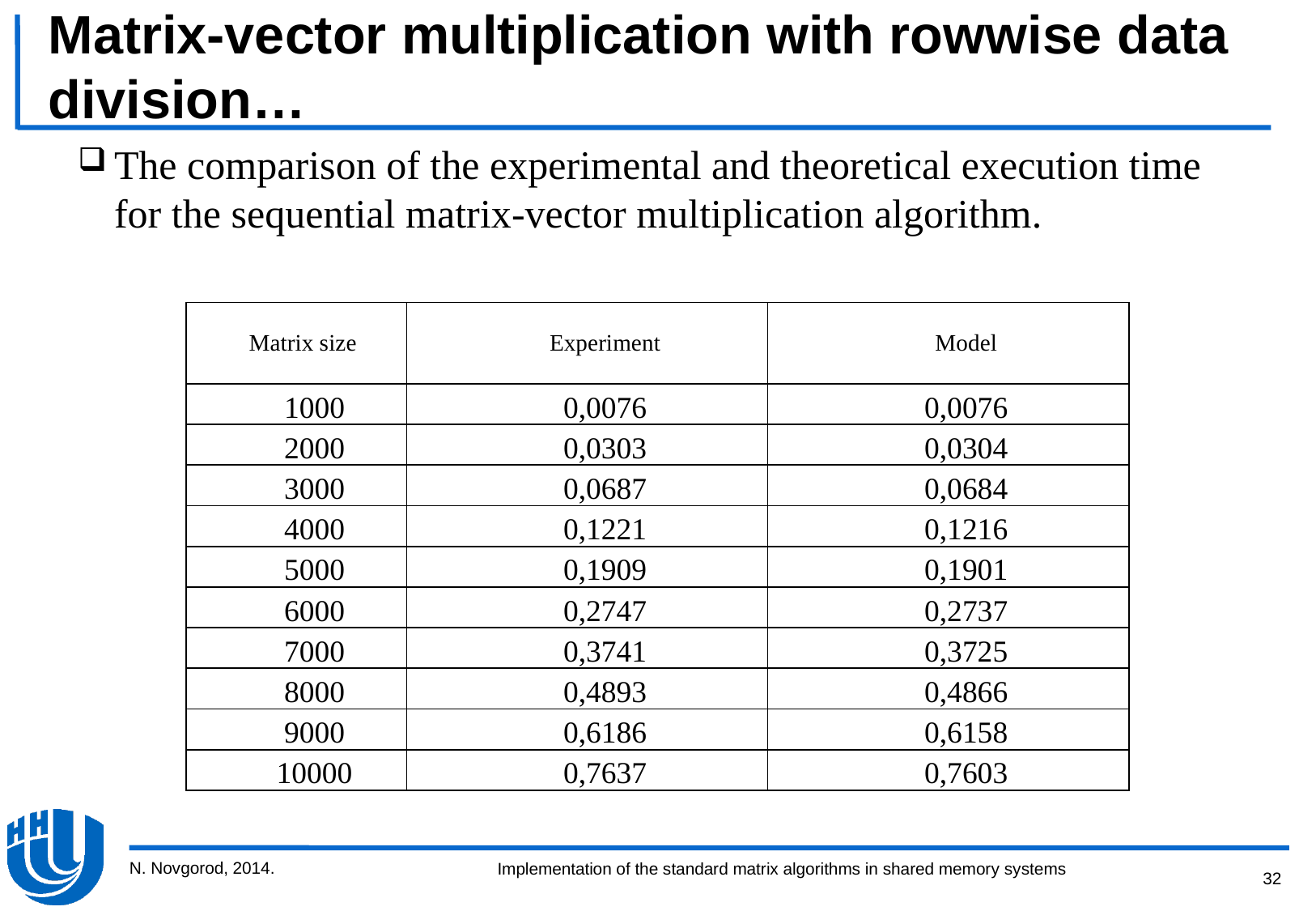

# Matrix-vector multiplication with rowwise data division…
The comparison of the experimental and theoretical execution time for the sequential matrix-vector multiplication algorithm.
| Matrix size | Experiment | Model |
| --- | --- | --- |
| 1000 | 0,0076 | 0,0076 |
| 2000 | 0,0303 | 0,0304 |
| 3000 | 0,0687 | 0,0684 |
| 4000 | 0,1221 | 0,1216 |
| 5000 | 0,1909 | 0,1901 |
| 6000 | 0,2747 | 0,2737 |
| 7000 | 0,3741 | 0,3725 |
| 8000 | 0,4893 | 0,4866 |
| 9000 | 0,6186 | 0,6158 |
| 10000 | 0,7637 | 0,7603 |
N. Novgorod, 2014.
32
Implementation of the standard matrix algorithms in shared memory systems